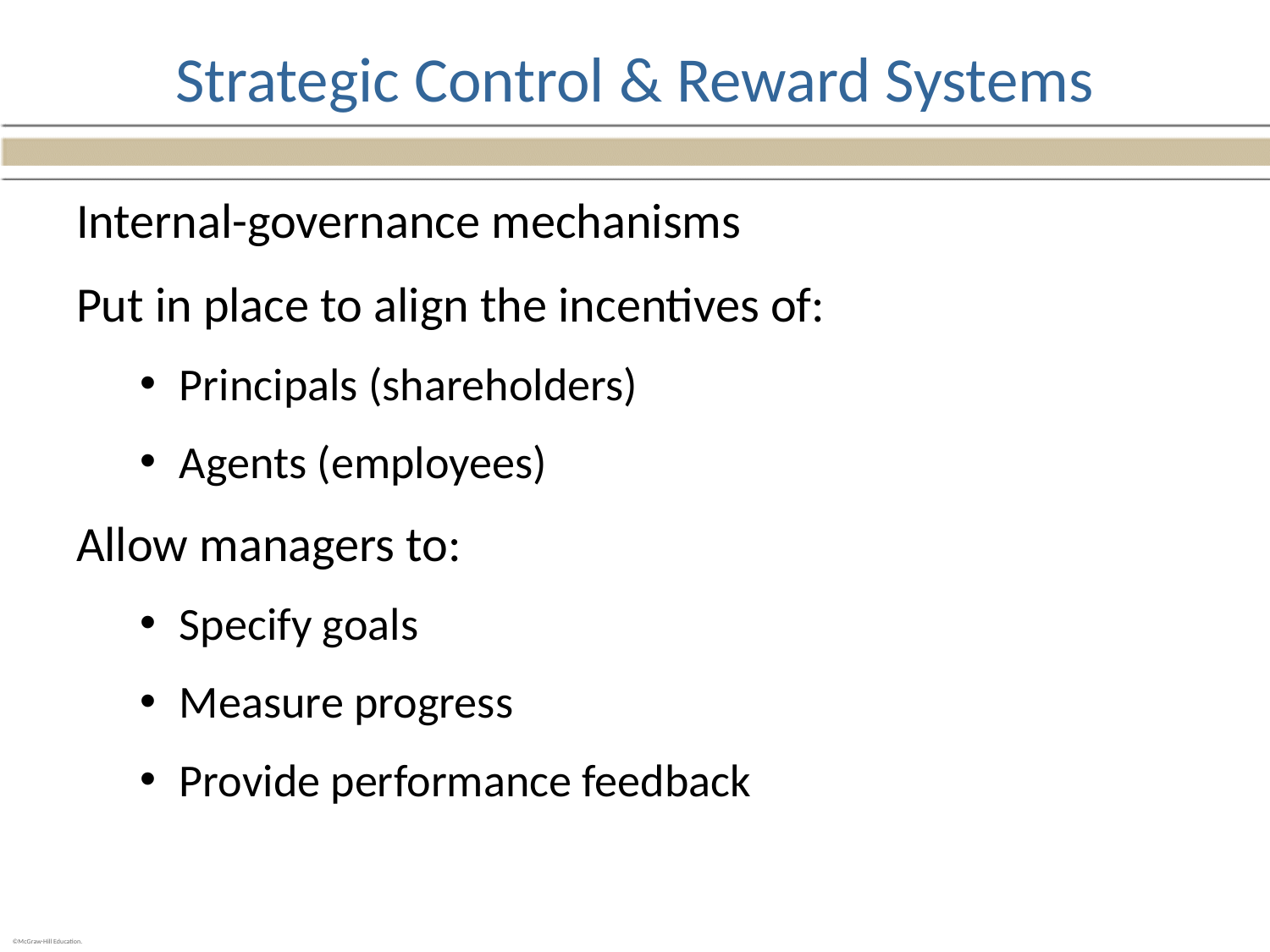

# Strategic Control & Reward Systems
Internal-governance mechanisms
Put in place to align the incentives of:
Principals (shareholders)
Agents (employees)
Allow managers to:
Specify goals
Measure progress
Provide performance feedback